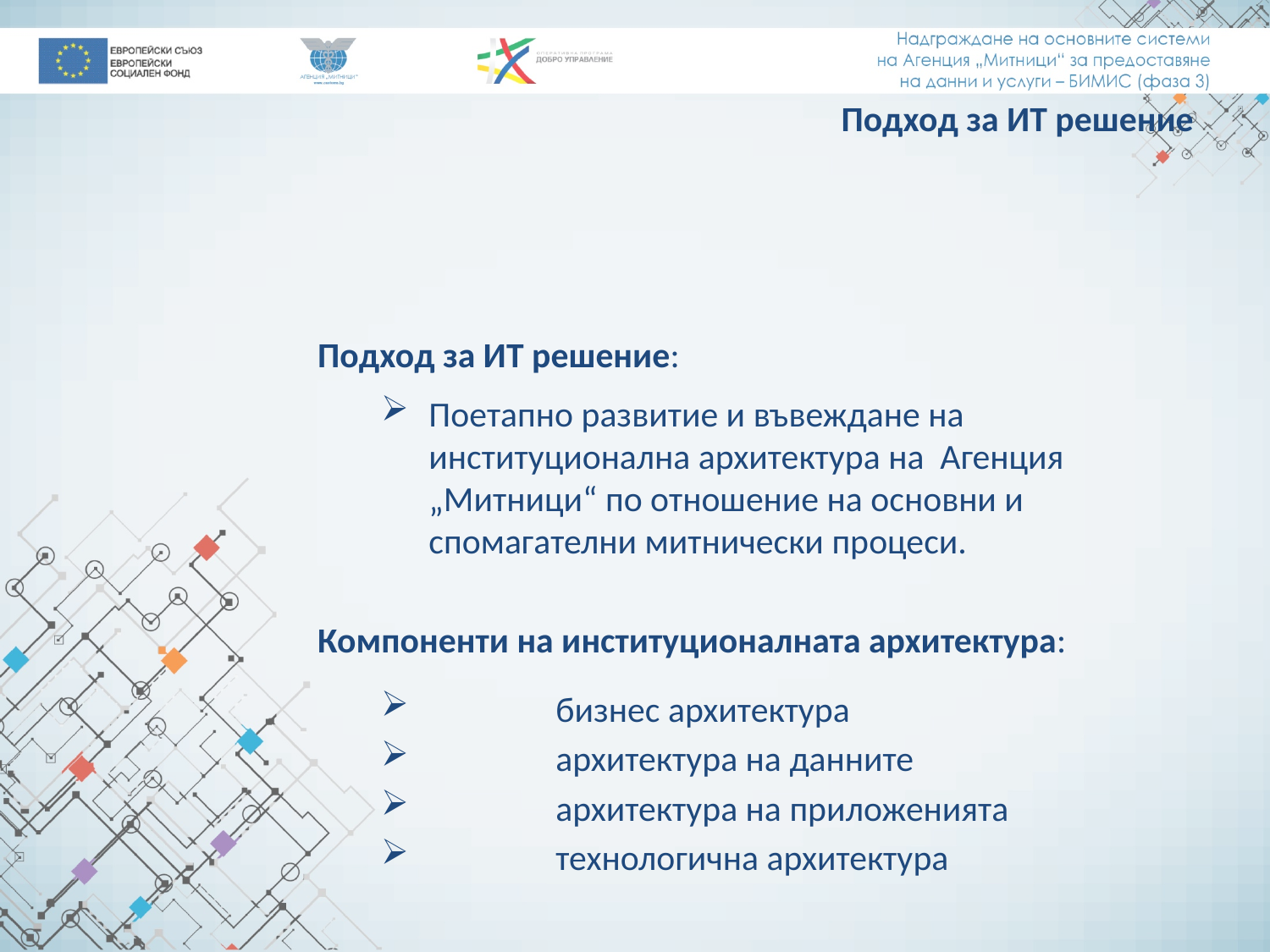

Подход за ИТ решение
Подход за ИТ решение:

Поетапно развитие и въвеждане на институционална архитектура на  Агенция „Митници“ по отношение на основни и спомагателни митнически процеси.

Компоненти на институционалната архитектура:

	бизнес архитектура
	архитектура на данните
	архитектура на приложенията
	технологична архитектура